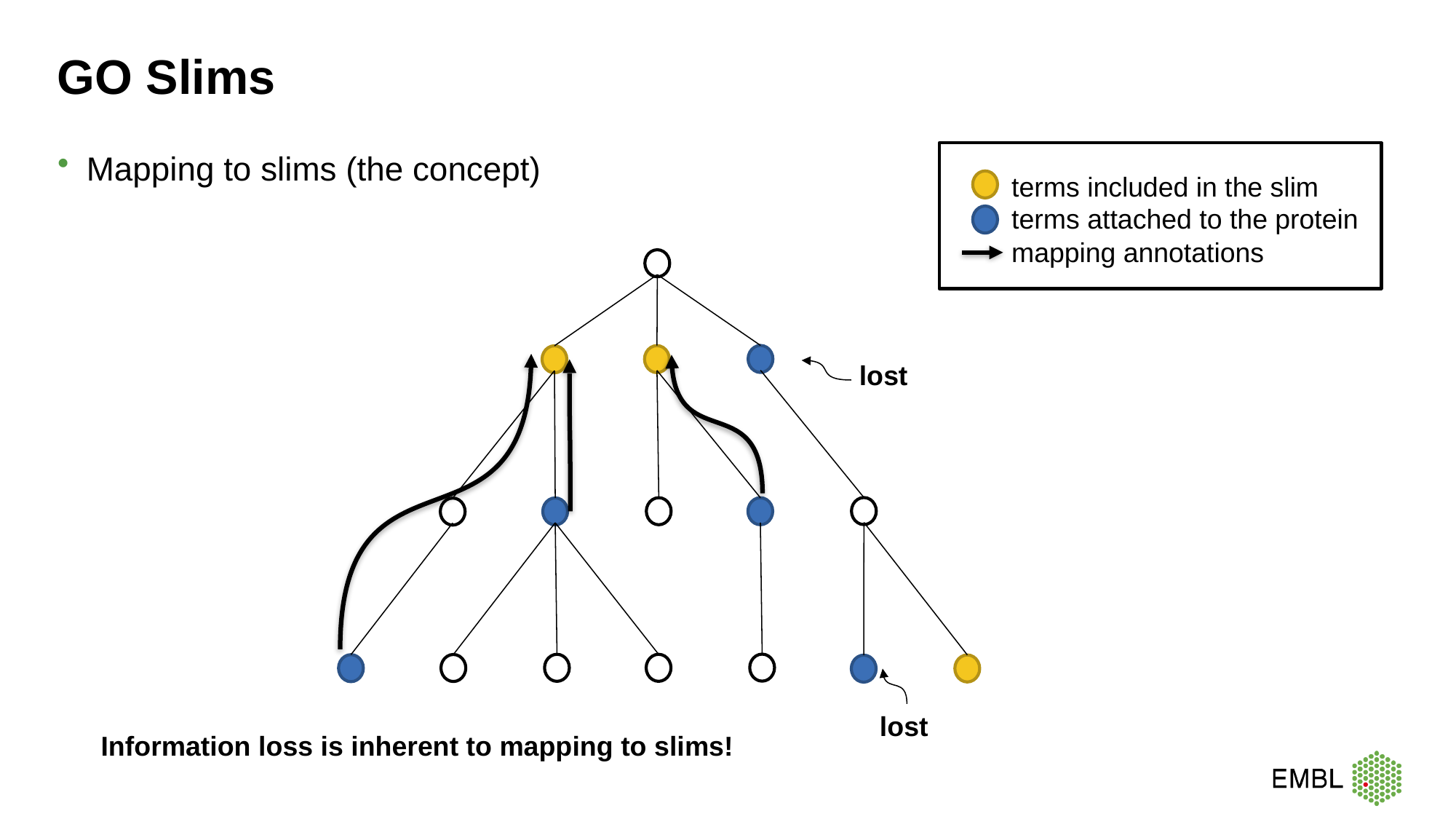

# GO Slims
Mapping to slims (the concept)

terms included in the slim
terms attached to the protein
mapping annotations

lost

lost
Information loss is inherent to mapping to slims!